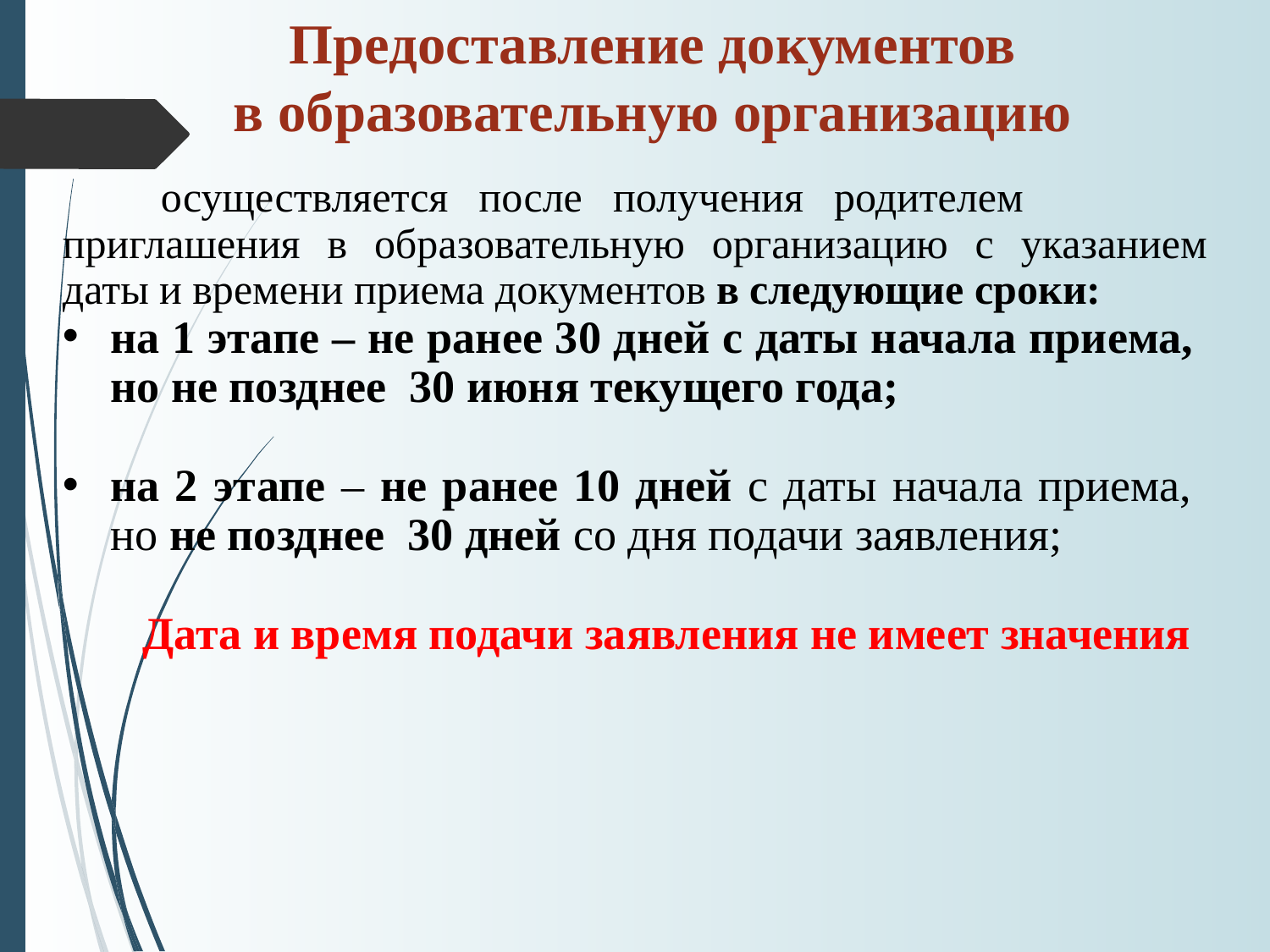

Предоставление документов
в образовательную организацию
   осуществляется после получения родителем       приглашения в образовательную организацию с указанием даты и времени приема документов в следующие сроки:
на 1 этапе – не ранее 30 дней с даты начала приема,
но не позднее  30 июня текущего года;

на 2 этапе – не ранее 10 дней с даты начала приема,
но не позднее  30 дней со дня подачи заявления;

       Дата и время подачи заявления не имеет значения